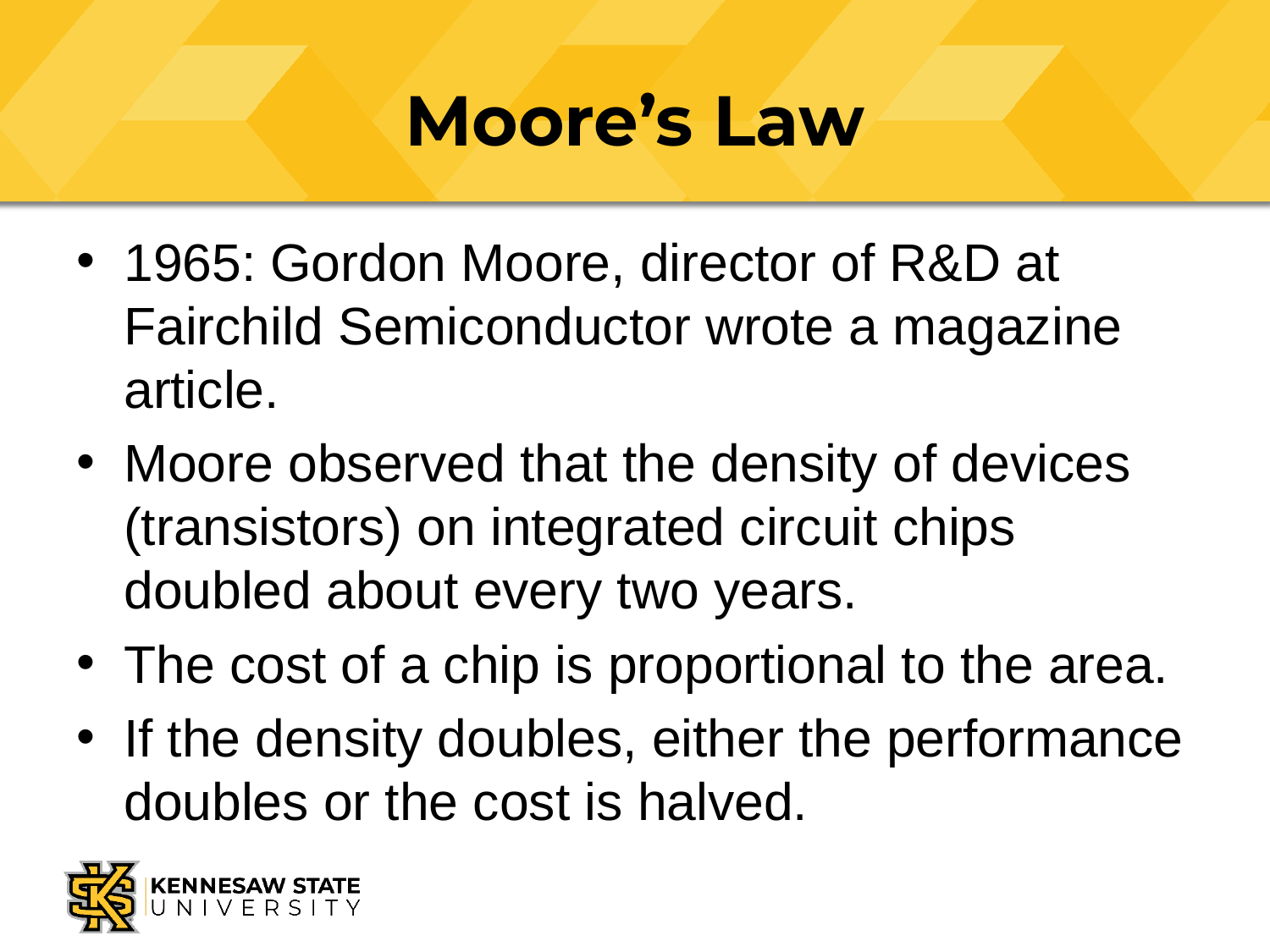

# Moore’s Law
1965: Gordon Moore, director of R&D at Fairchild Semiconductor wrote a magazine article.
Moore observed that the density of devices (transistors) on integrated circuit chips doubled about every two years.
The cost of a chip is proportional to the area.
If the density doubles, either the performance doubles or the cost is halved.